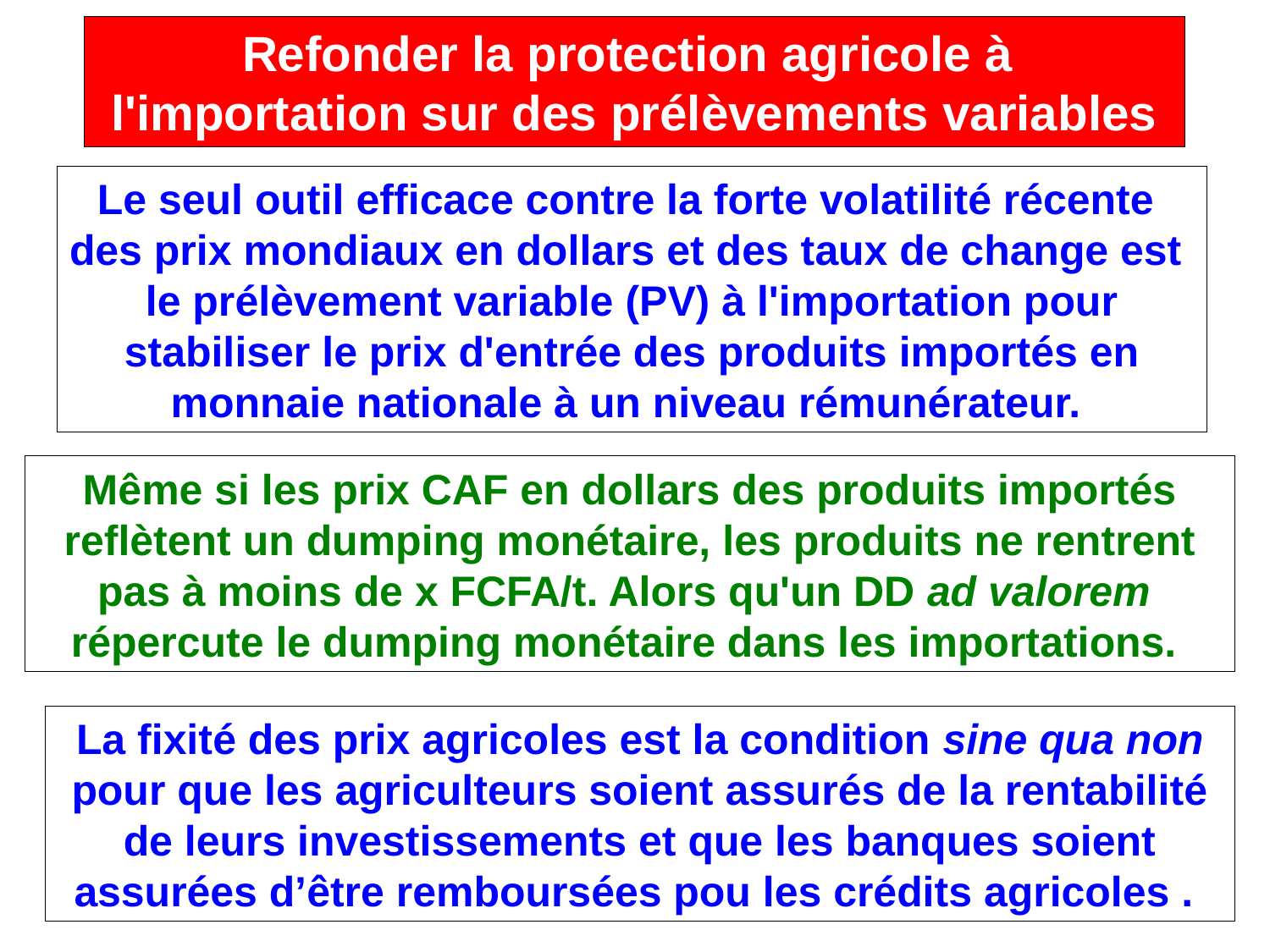

Refonder la protection agricole à
l'importation sur des prélèvements variables
Le seul outil efficace contre la forte volatilité récente
des prix mondiaux en dollars et des taux de change est
le prélèvement variable (PV) à l'importation pour
stabiliser le prix d'entrée des produits importés en
monnaie nationale à un niveau rémunérateur.
Même si les prix CAF en dollars des produits importés reflètent un dumping monétaire, les produits ne rentrent pas à moins de x FCFA/t. Alors qu'un DD ad valorem  répercute le dumping monétaire dans les importations.
La fixité des prix agricoles est la condition sine qua non pour que les agriculteurs soient assurés de la rentabilité de leurs investissements et que les banques soient assurées d’être remboursées pou les crédits agricoles .